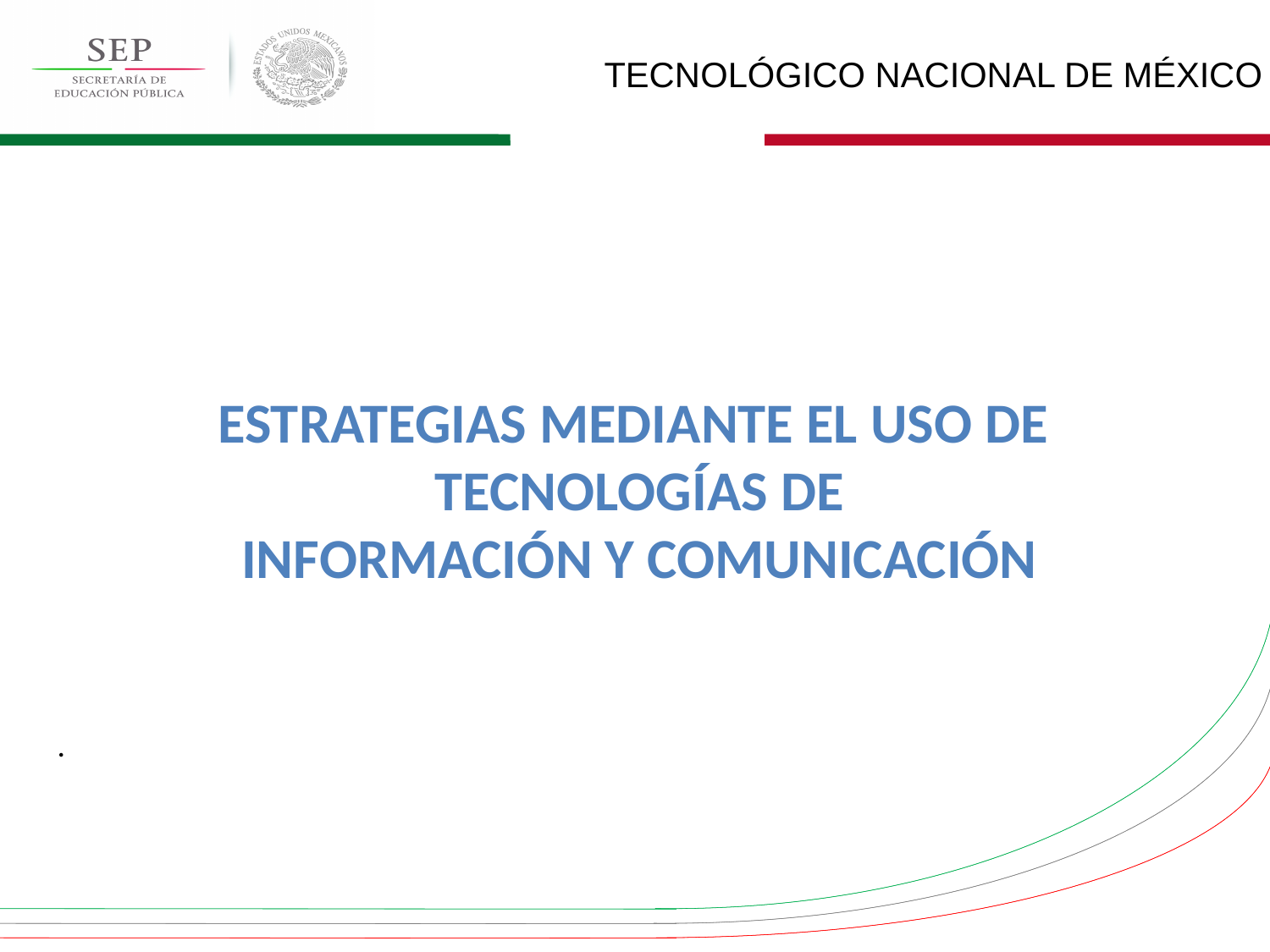

.

ESTRATEGIAS MEDIANTE EL USO DE
 TECNOLOGÍAS DE
 INFORMACIÓN Y COMUNICACIÓN